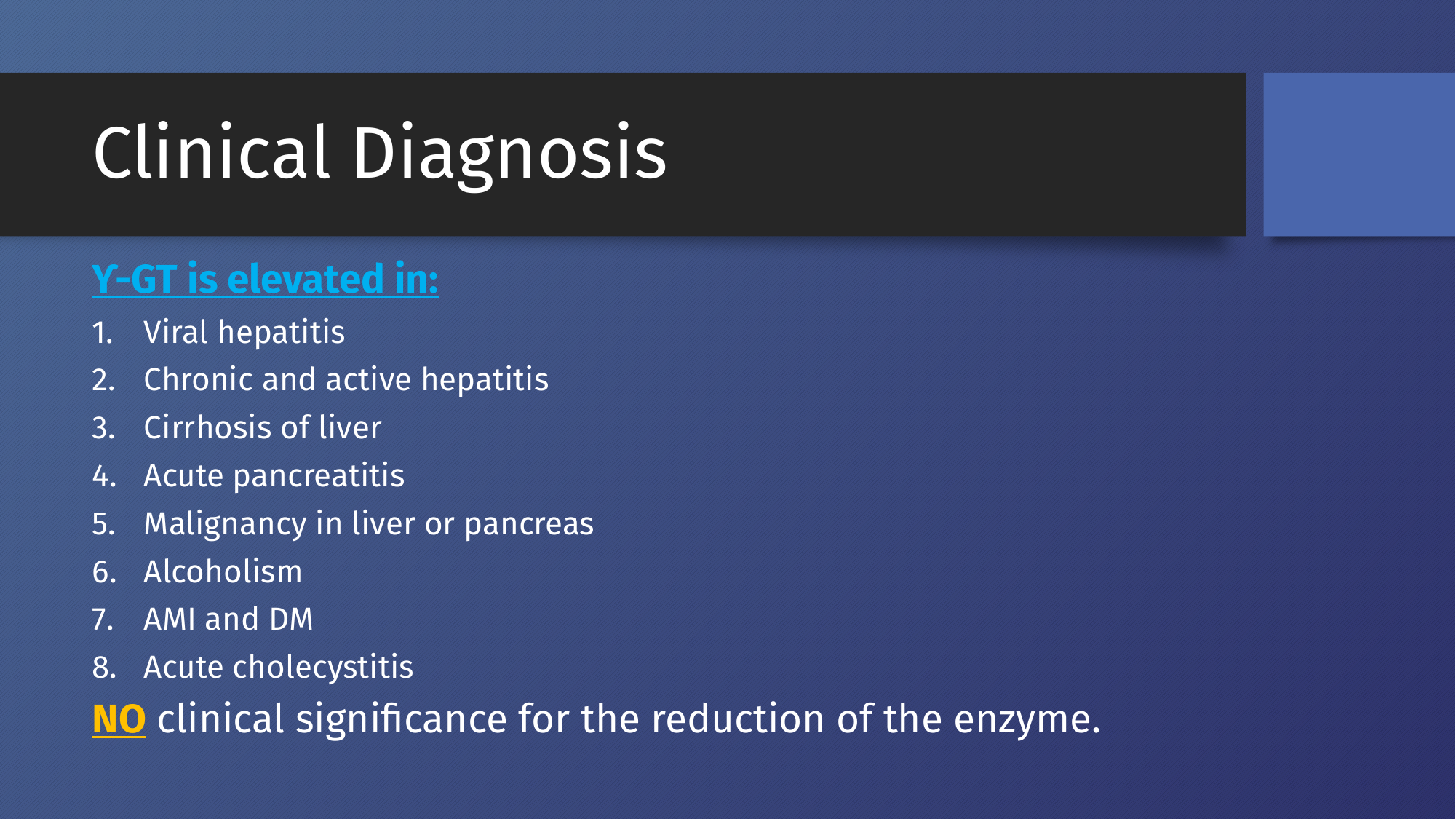

# Clinical Diagnosis
ϒ-GT is elevated in:
Viral hepatitis
Chronic and active hepatitis
Cirrhosis of liver
Acute pancreatitis
Malignancy in liver or pancreas
Alcoholism
AMI and DM
Acute cholecystitis
NO clinical significance for the reduction of the enzyme.